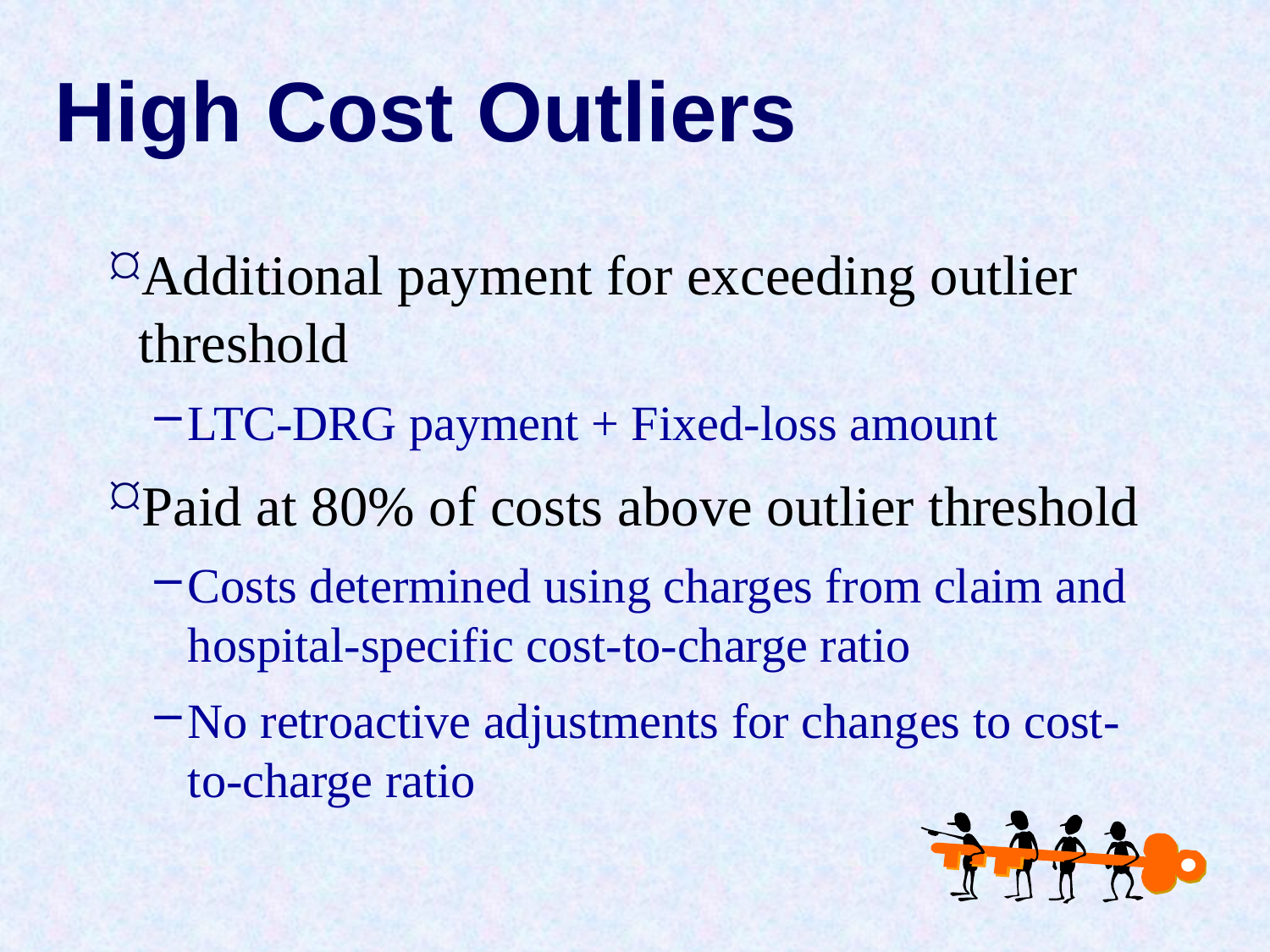

# High Cost Outliers
Additional payment for exceeding outlier threshold
LTC-DRG payment + Fixed-loss amount
Paid at 80% of costs above outlier threshold
Costs determined using charges from claim and hospital-specific cost-to-charge ratio
No retroactive adjustments for changes to cost-to-charge ratio